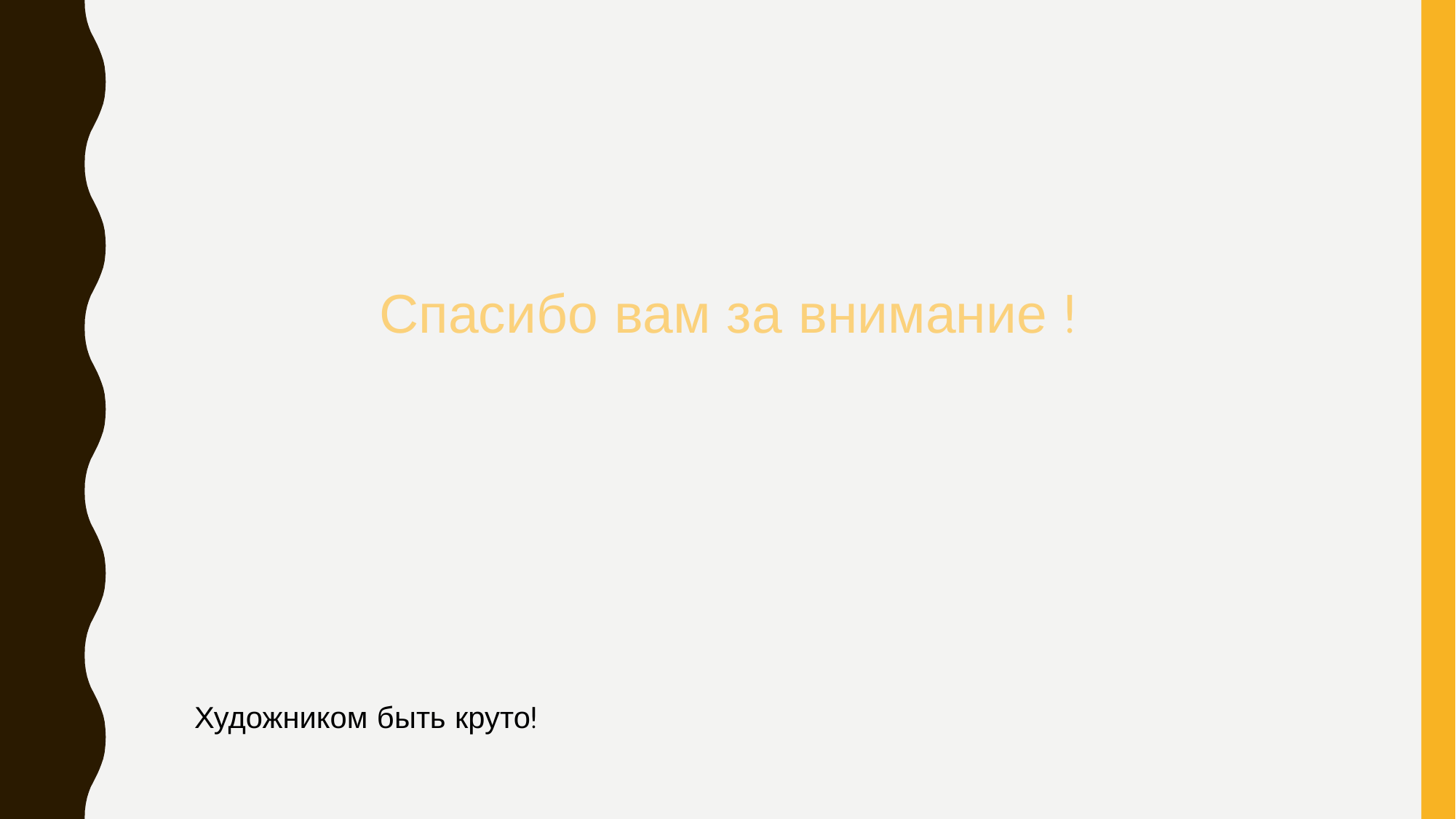

Спасибо вам за внимание !
Художником быть круто!